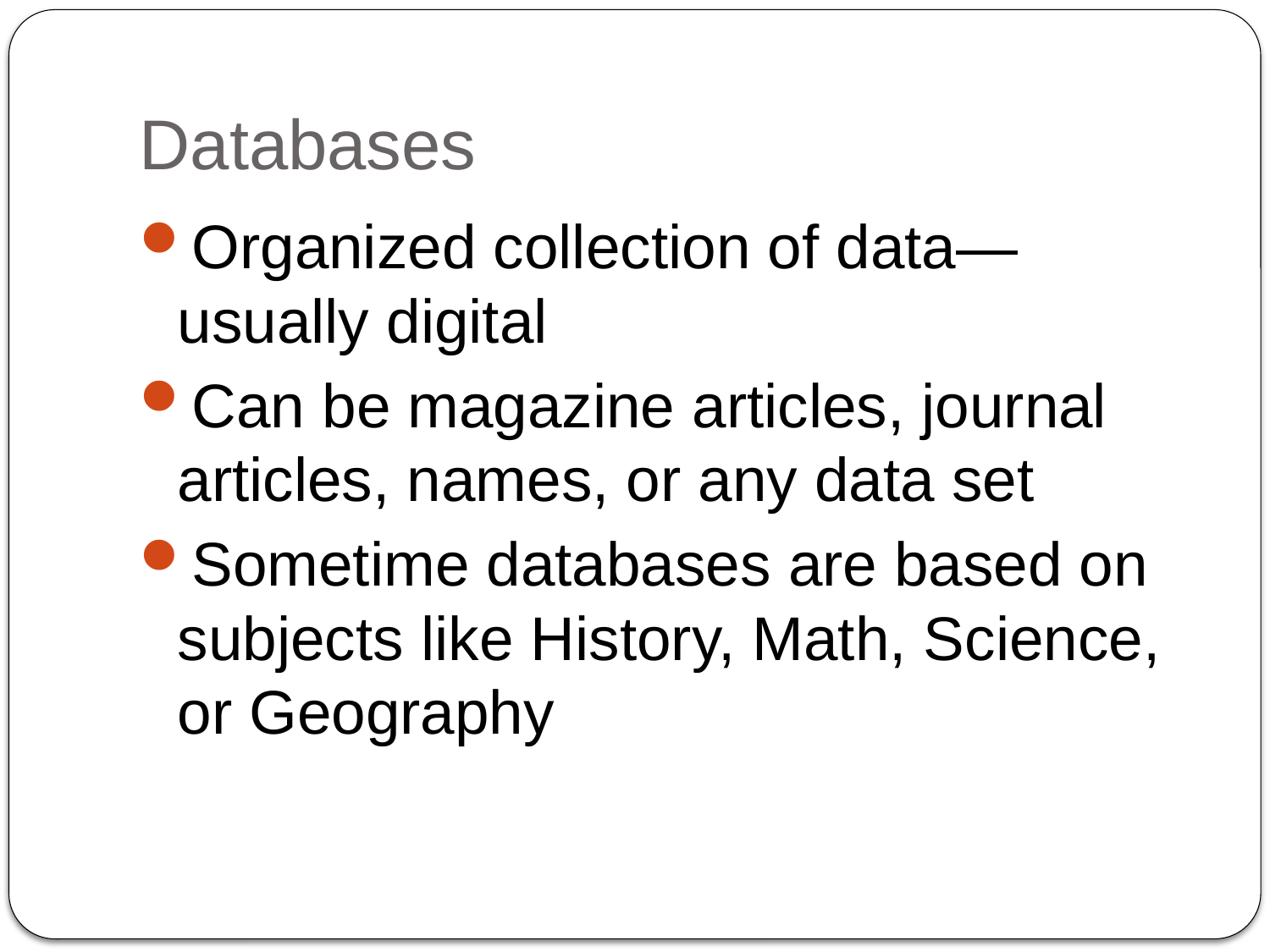

# Databases
Organized collection of data—usually digital
Can be magazine articles, journal articles, names, or any data set
Sometime databases are based on subjects like History, Math, Science, or Geography